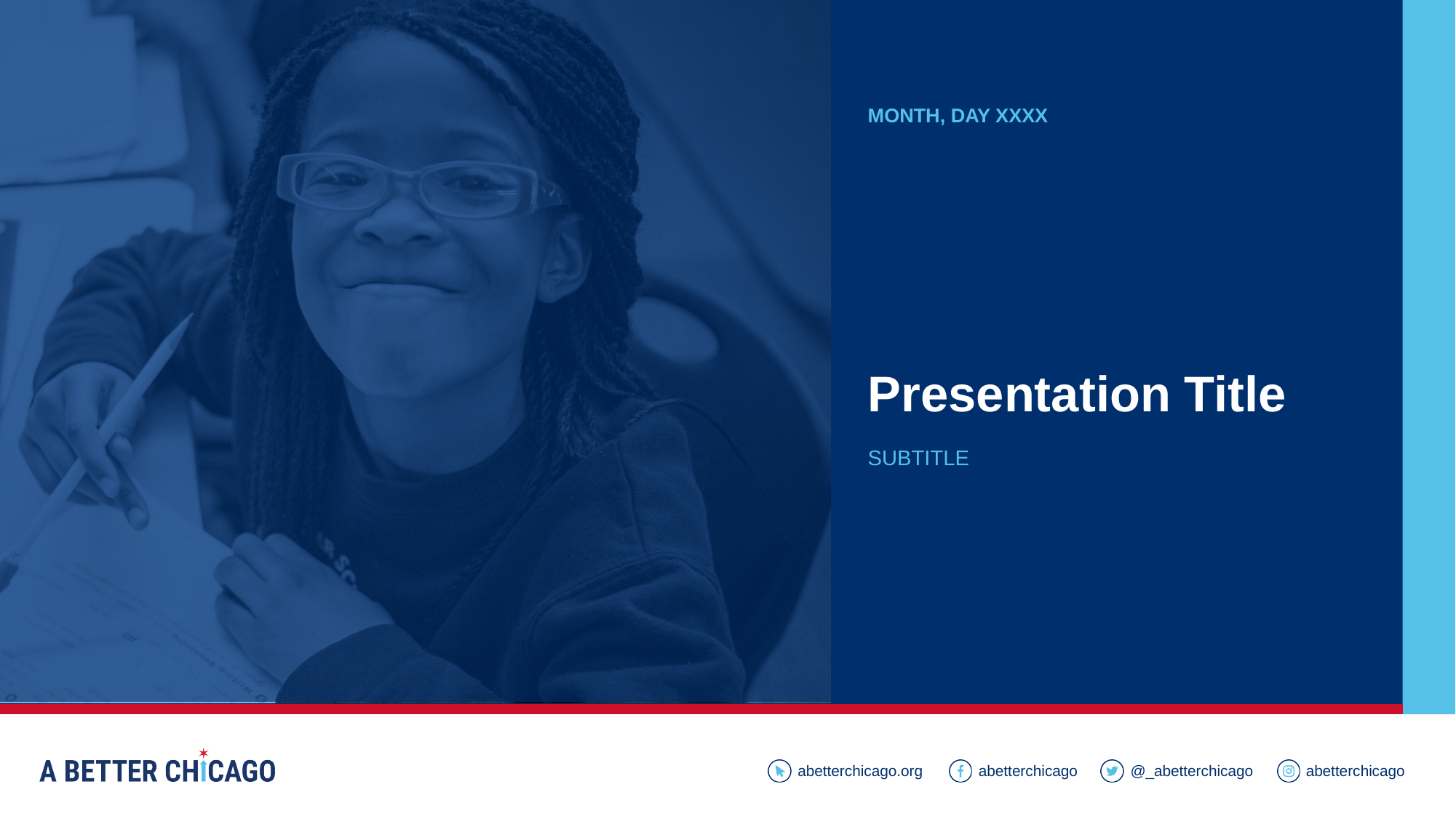

Month, day xxxx
# Presentation Title
Subtitle